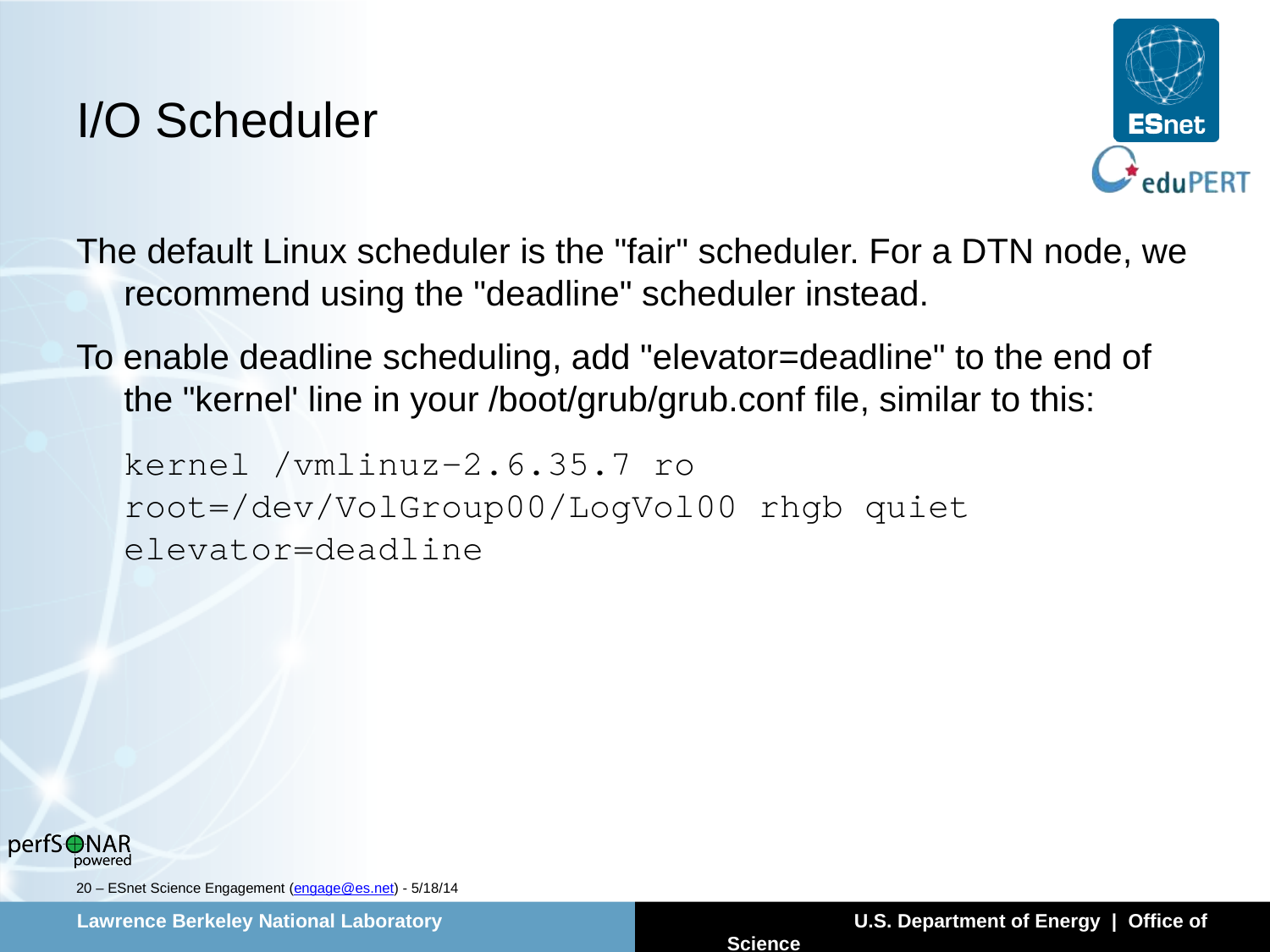

# I/O Scheduler
The default Linux scheduler is the "fair" scheduler. For a DTN node, we recommend using the "deadline" scheduler instead.
To enable deadline scheduling, add "elevator=deadline" to the end of the "kernel' line in your /boot/grub/grub.conf file, similar to this:
	kernel /vmlinuz-2.6.35.7 ro root=/dev/VolGroup00/LogVol00 rhgb quiet elevator=deadline
20 – ESnet Science Engagement (engage@es.net) - 5/18/14